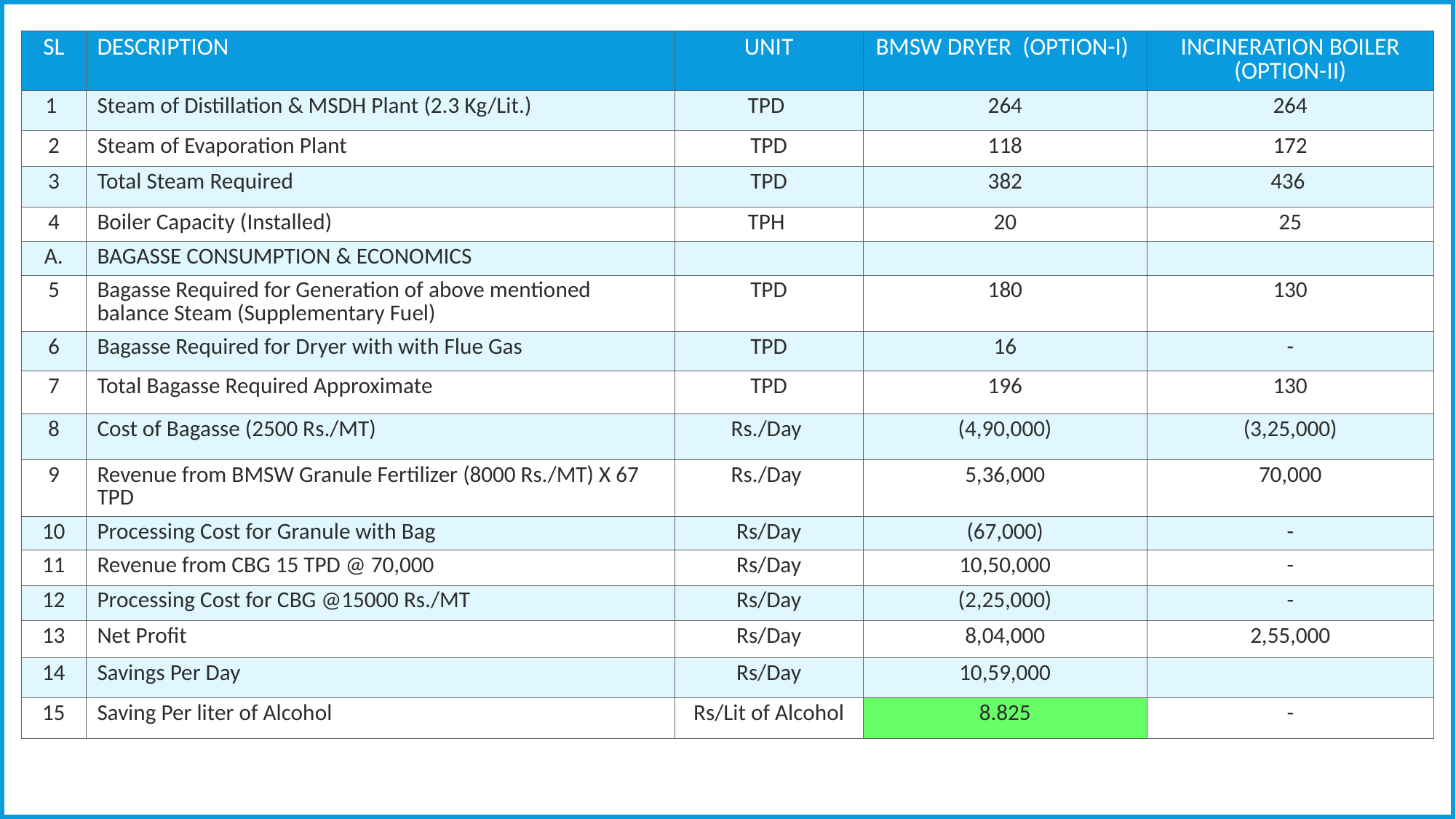

| SL | DESCRIPTION | UNIT | BMSW DRYER (OPTION-I) | INCINERATION BOILER (OPTION-II) |
| --- | --- | --- | --- | --- |
| 1 | Steam of Distillation & MSDH Plant (2.3 Kg/Lit.) | TPD | 264 | 264 |
| 2 | Steam of Evaporation Plant | TPD | 118 | 172 |
| 3 | Total Steam Required | TPD | 382 | 436 |
| 4 | Boiler Capacity (Installed) | TPH | 20 | 25 |
| A. | BAGASSE CONSUMPTION & ECONOMICS |  |  |  |
| 5 | Bagasse Required for Generation of above mentioned balance Steam (Supplementary Fuel) | TPD | 180 | 130 |
| 6 | Bagasse Required for Dryer with with Flue Gas | TPD | 16 | - |
| 7 | Total Bagasse Required Approximate | TPD | 196 | 130 |
| 8 | Cost of Bagasse (2500 Rs./MT) | Rs./Day | (4,90,000) | (3,25,000) |
| 9 | Revenue from BMSW Granule Fertilizer (8000 Rs./MT) X 67 TPD | Rs./Day | 5,36,000 | 70,000 |
| 10 | Processing Cost for Granule with Bag | Rs/Day | (67,000) | - |
| 11 | Revenue from CBG 15 TPD @ 70,000 | Rs/Day | 10,50,000 | - |
| 12 | Processing Cost for CBG @15000 Rs./MT | Rs/Day | (2,25,000) | - |
| 13 | Net Profit | Rs/Day | 8,04,000 | 2,55,000 |
| 14 | Savings Per Day | Rs/Day | 10,59,000 |  |
| 15 | Saving Per liter of Alcohol | Rs/Lit of Alcohol | 8.825 | - |